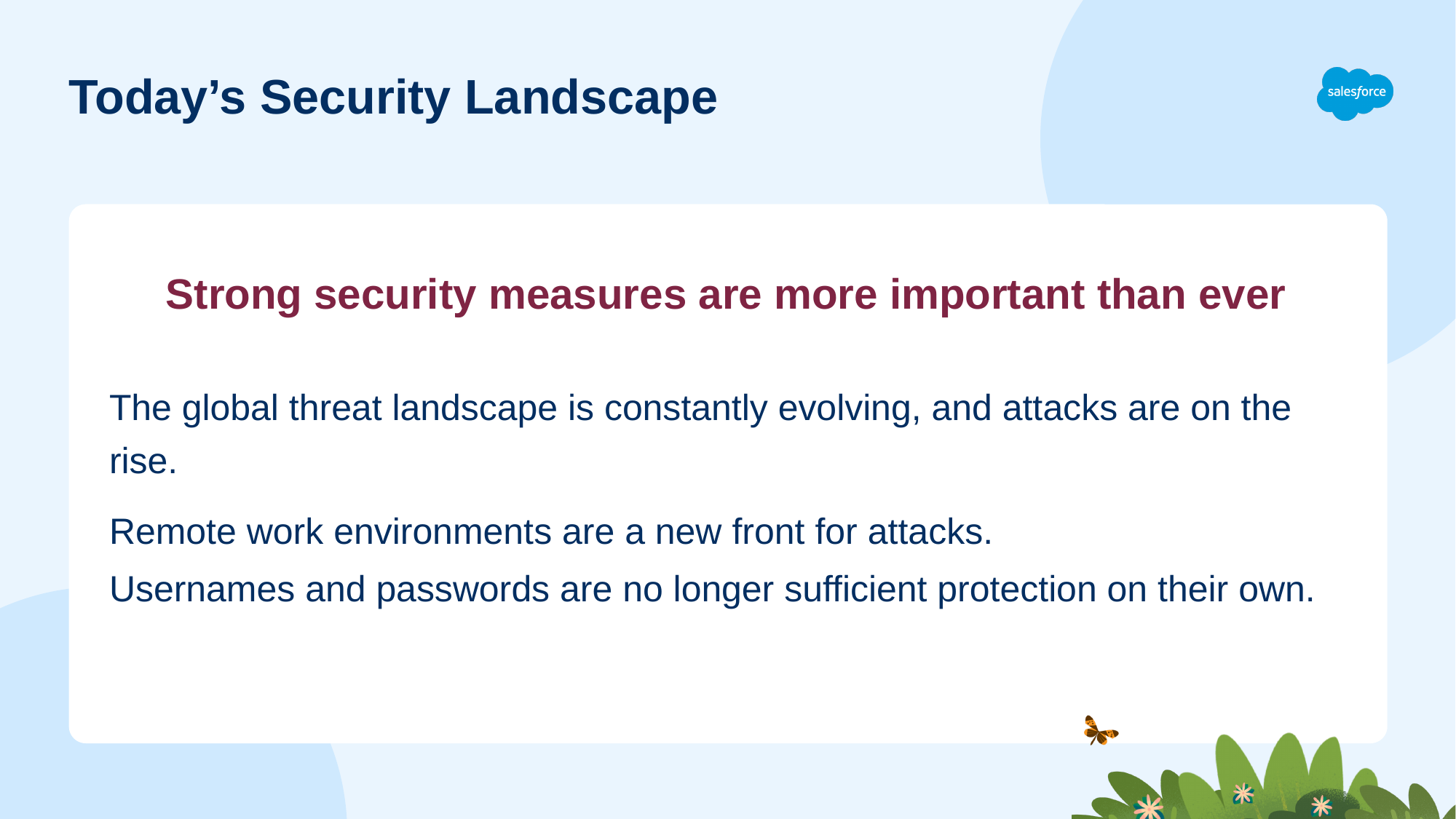

# Today’s Security Landscape
Strong security measures are more important than ever

The global threat landscape is constantly evolving, and attacks are on the rise.
Remote work environments are a new front for attacks.
Usernames and passwords are no longer sufficient protection on their own.